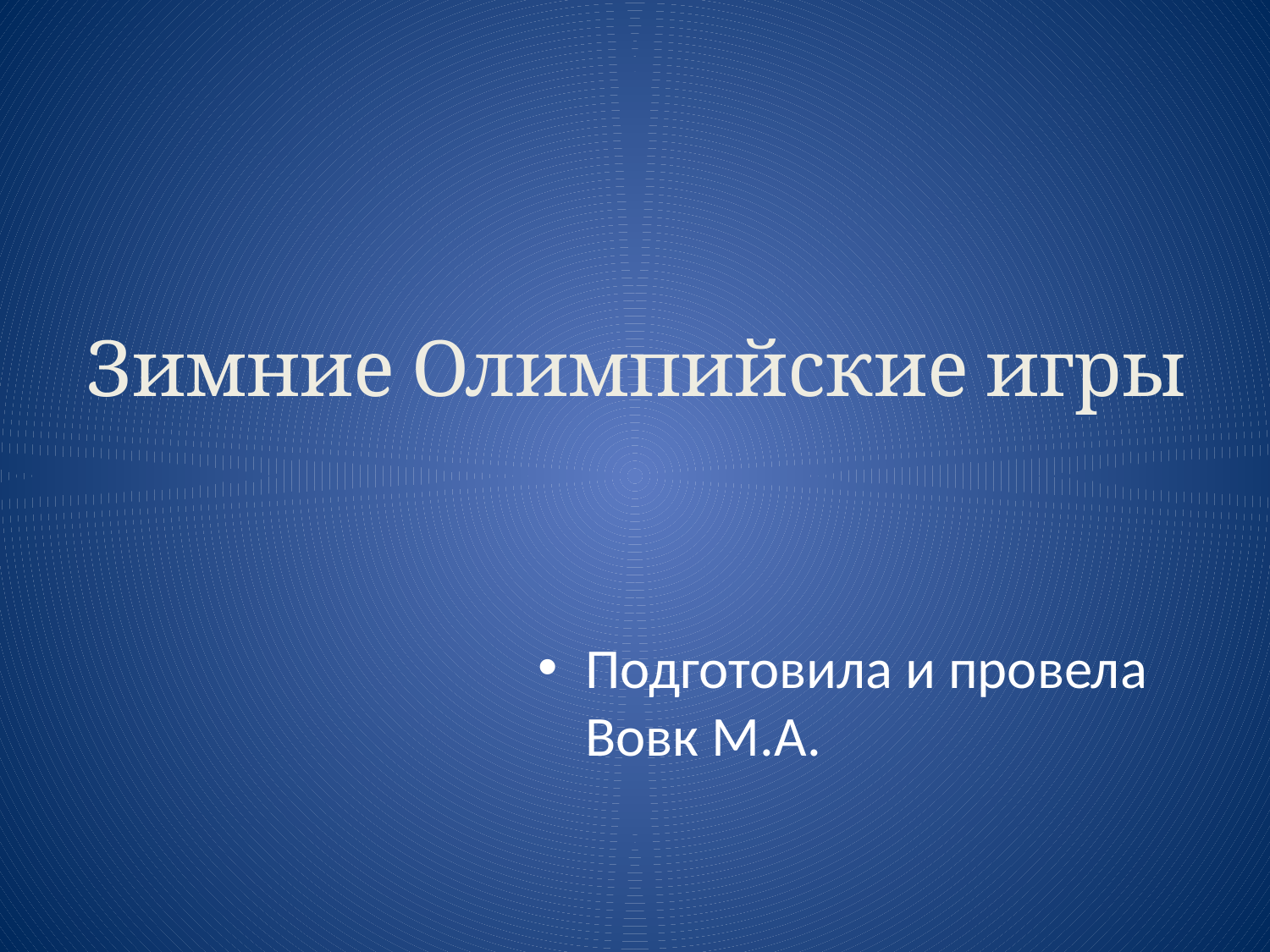

# Зимние Олимпийские игры
Подготовила и провела Вовк М.А.